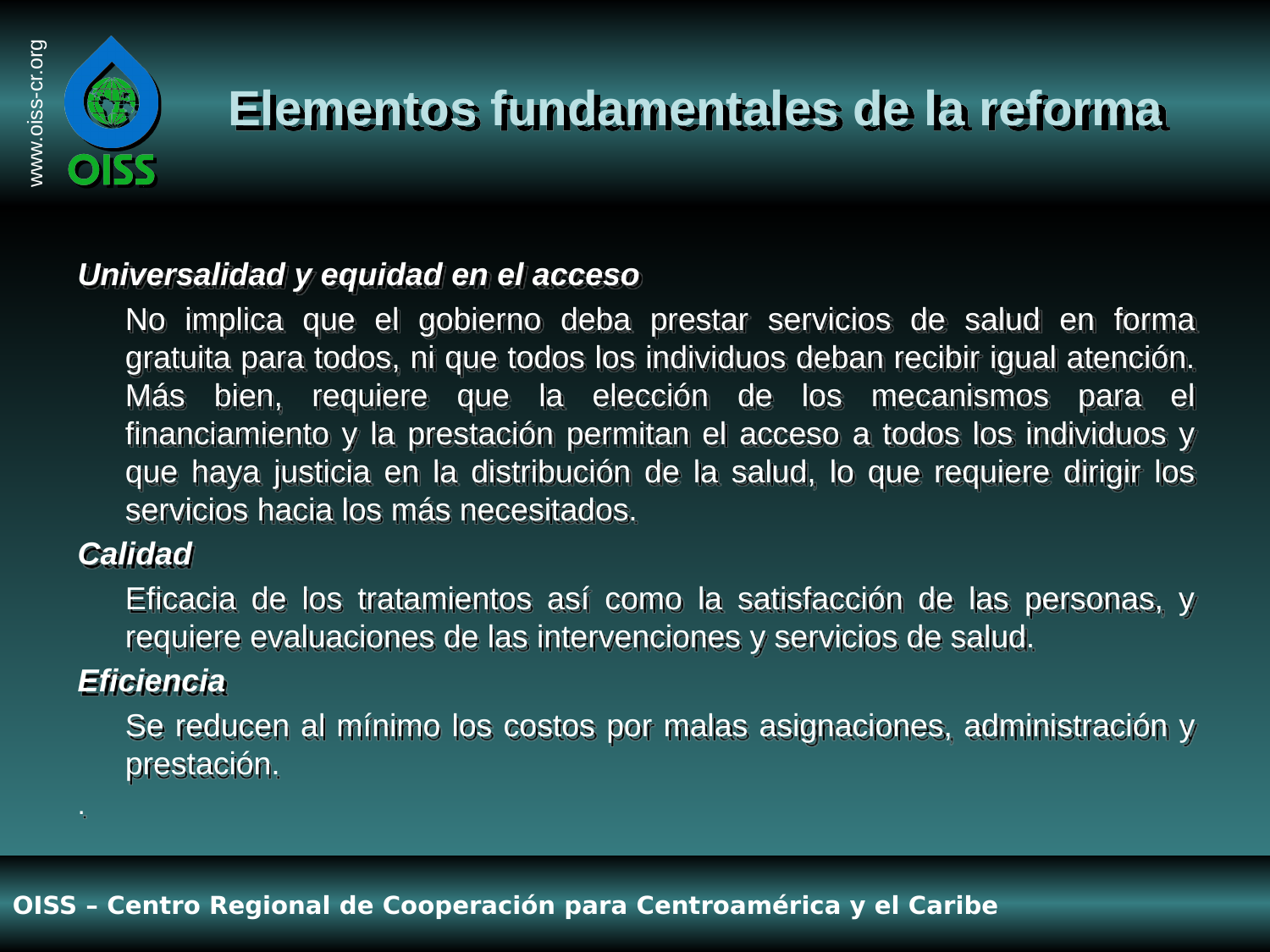

# Elementos fundamentales de la reforma

Universalidad y equidad en el acceso
	No implica que el gobierno deba prestar servicios de salud en forma gratuita para todos, ni que todos los individuos deban recibir igual atención. Más bien, requiere que la elección de los mecanismos para el financiamiento y la prestación permitan el acceso a todos los individuos y que haya justicia en la distribución de la salud, lo que requiere dirigir los servicios hacia los más necesitados.
Calidad
	Eficacia de los tratamientos así como la satisfacción de las personas, y requiere evaluaciones de las intervenciones y servicios de salud.
Eficiencia
	Se reducen al mínimo los costos por malas asignaciones, administración y prestación.
.